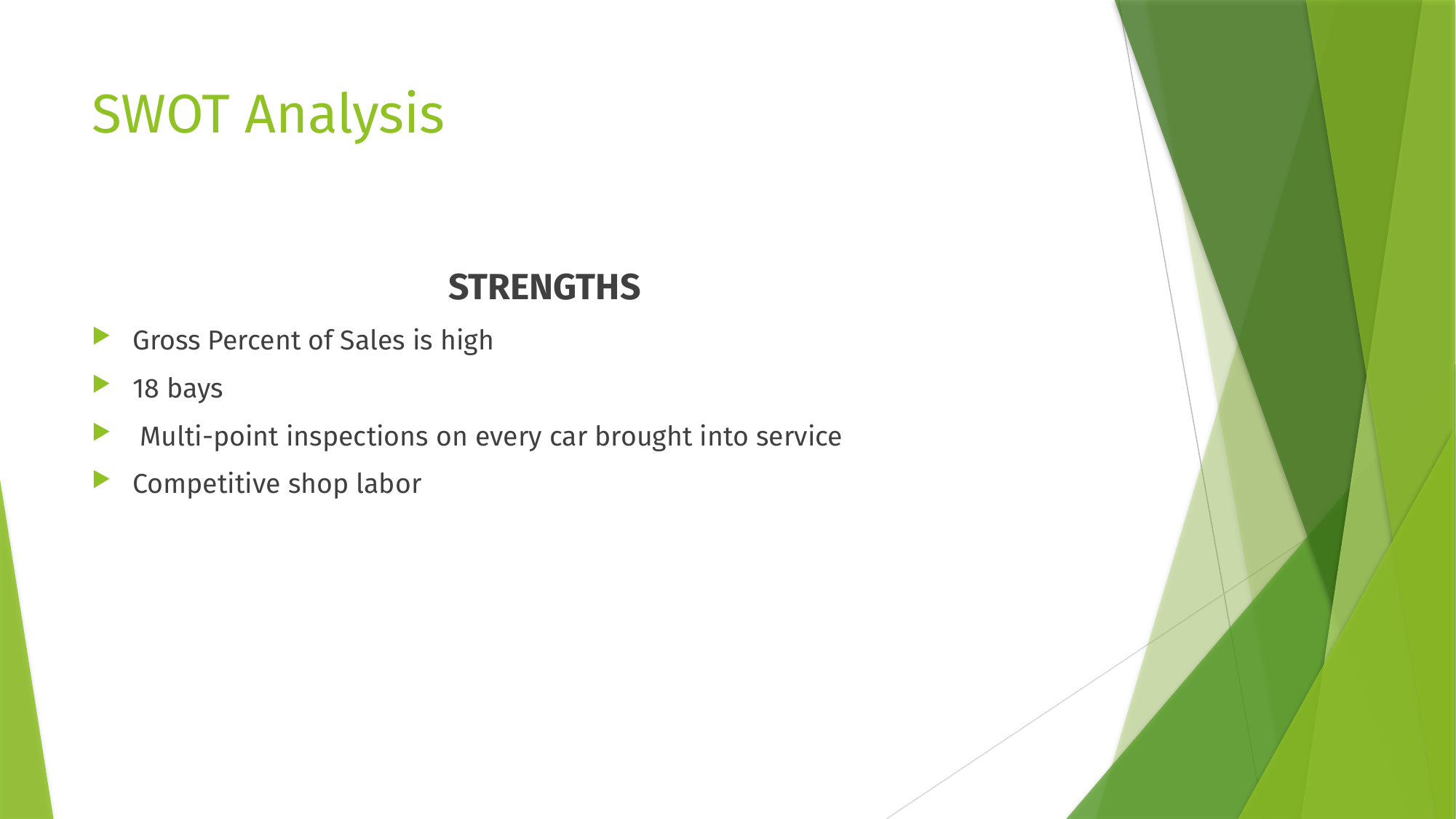

# SWOT Analysis
                                                 STRENGTHS
Gross Percent of Sales is high
18 bays
 Multi-point inspections on every car brought into service
Competitive shop labor